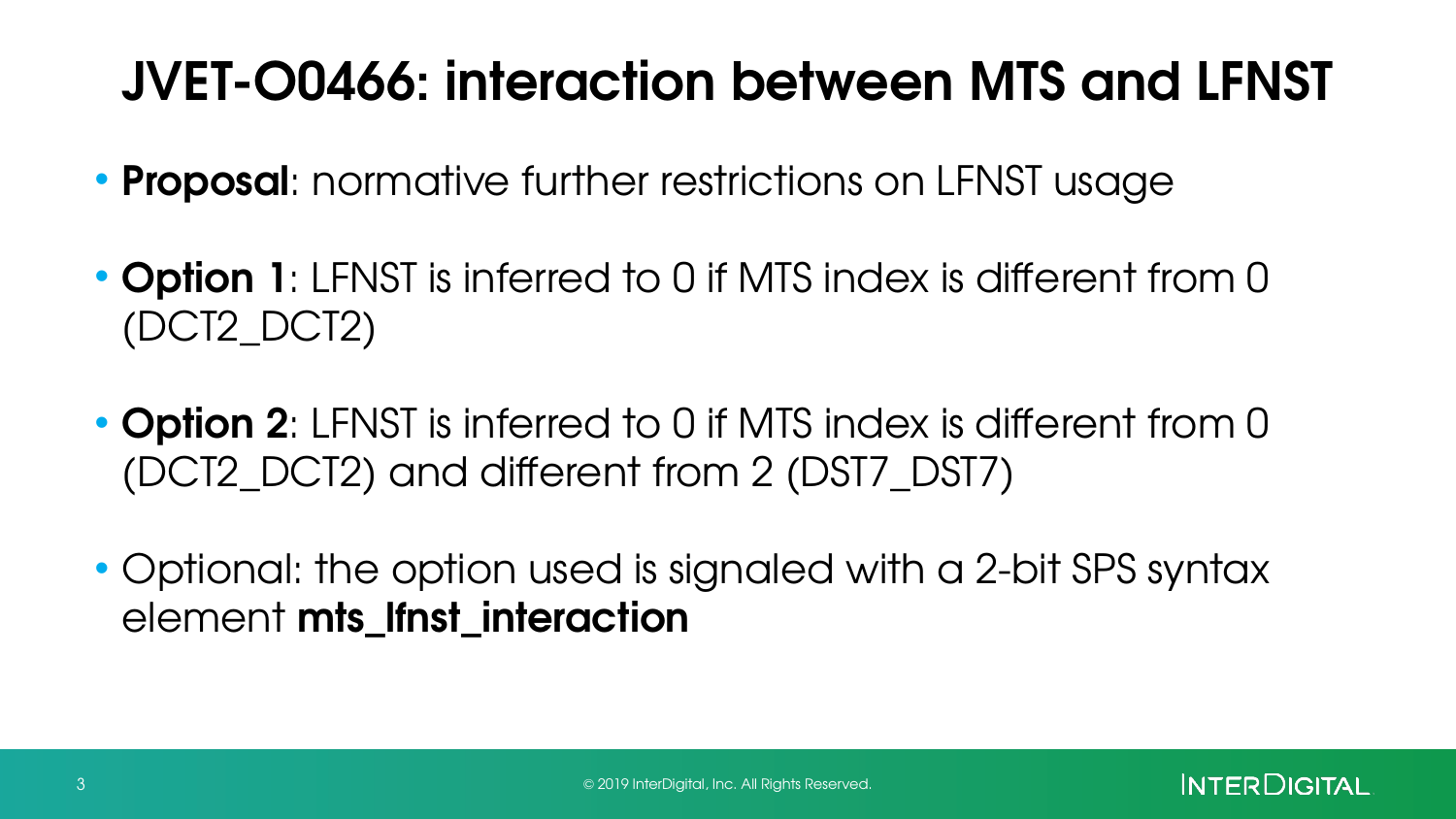

# JVET-O0466: interaction between MTS and LFNST
Proposal: normative further restrictions on LFNST usage
Option 1: LFNST is inferred to 0 if MTS index is different from 0 (DCT2_DCT2)
Option 2: LFNST is inferred to 0 if MTS index is different from 0 (DCT2_DCT2) and different from 2 (DST7_DST7)
Optional: the option used is signaled with a 2-bit SPS syntax element mts_lfnst_interaction
3
© 2019 InterDigital, Inc. All Rights Reserved.